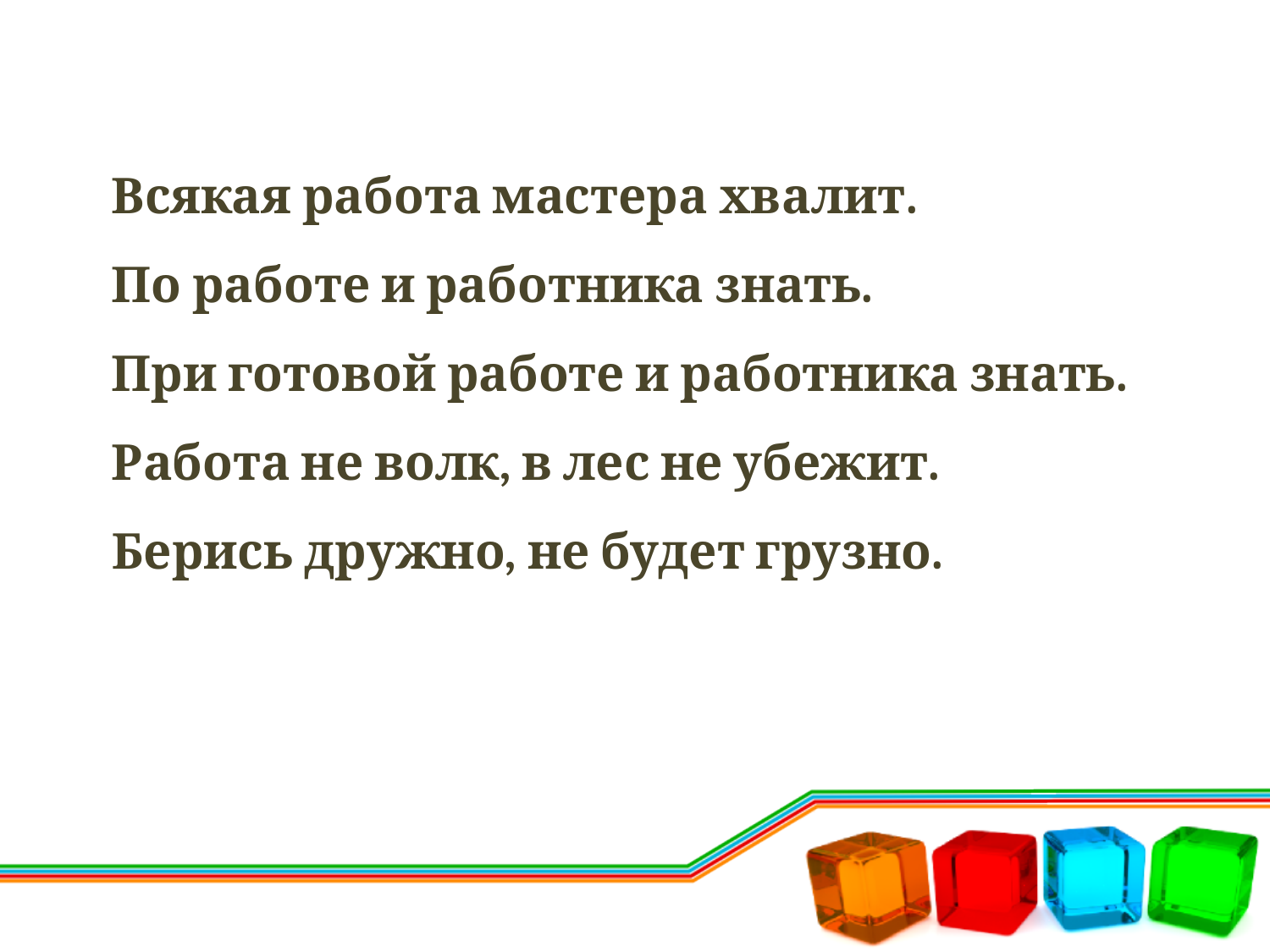

#
Всякая работа мастера хвалит.
По работе и работника знать.
При готовой работе и работника знать.
Работа не волк, в лес не убежит.
Берись дружно, не будет грузно.